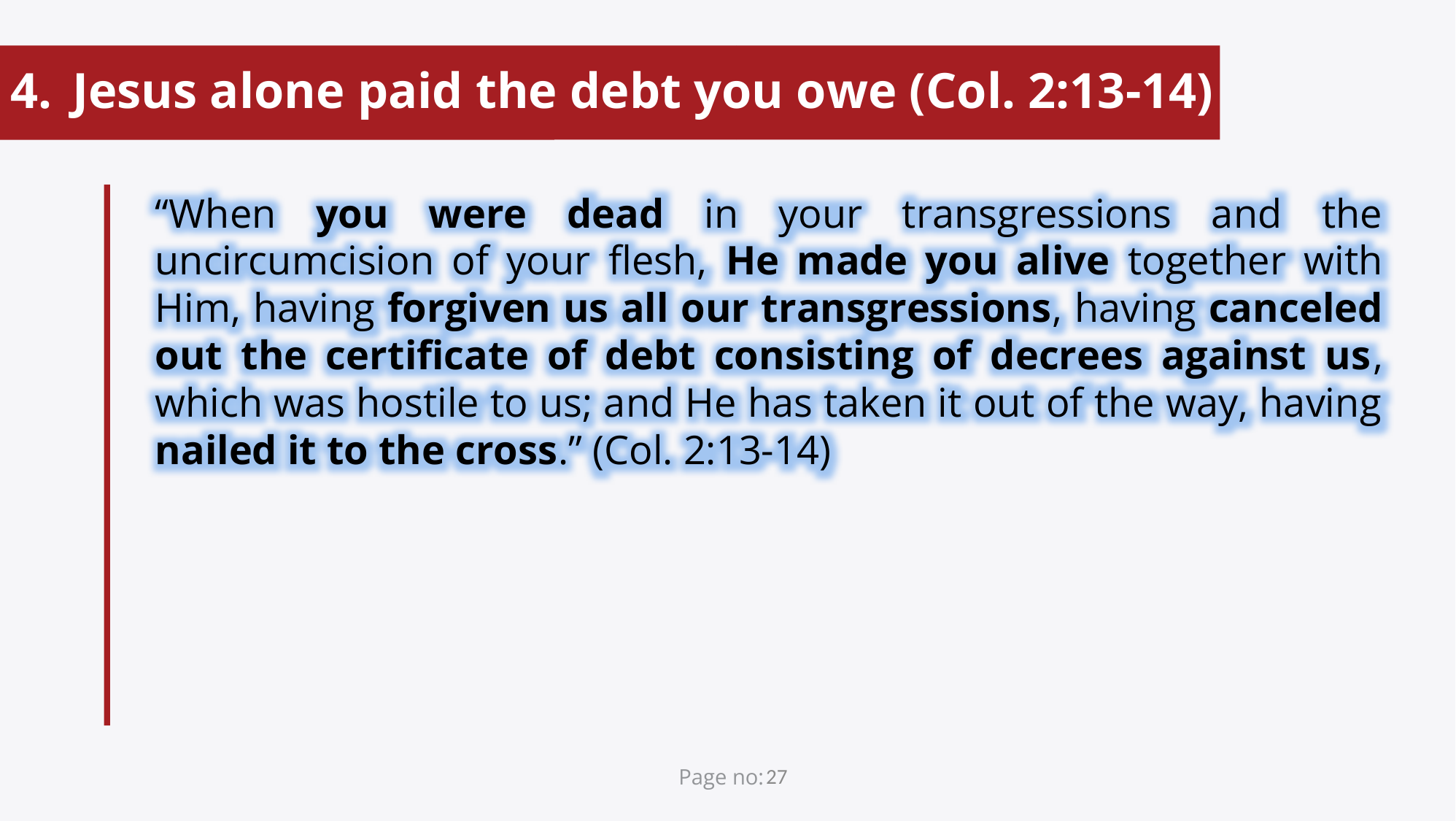

Jesus alone paid the debt you owe (Col. 2:13-14)
“When you were dead in your transgressions and the uncircumcision of your flesh, He made you alive together with Him, having forgiven us all our transgressions, having canceled out the certificate of debt consisting of decrees against us, which was hostile to us; and He has taken it out of the way, having nailed it to the cross.” (Col. 2:13-14)